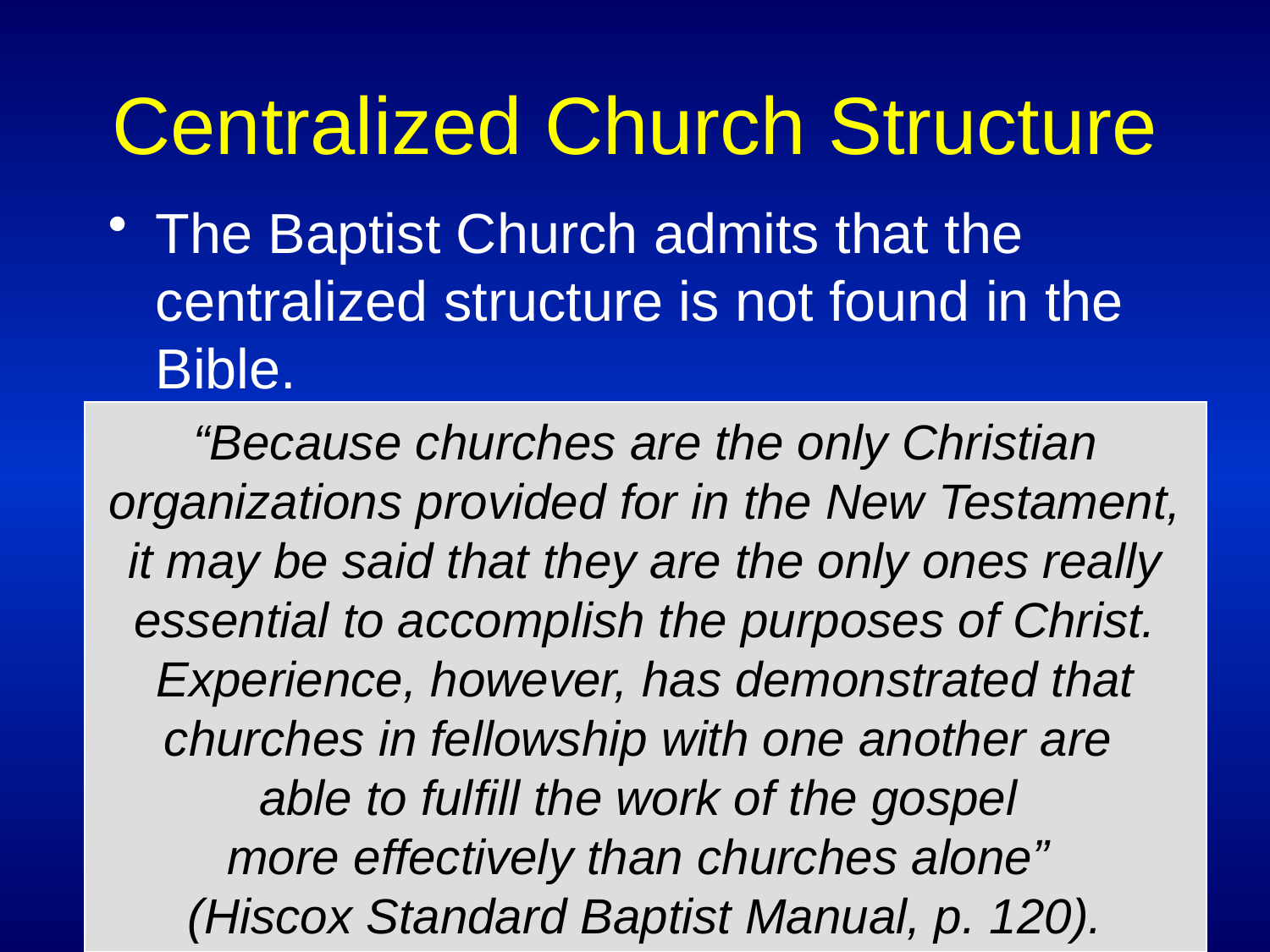

# Centralized Church Structure
The Baptist Church admits that the centralized structure is not found in the Bible.

“Because churches are the only Christian organizations provided for in the New Testament, it may be said that they are the only ones really essential to accomplish the purposes of Christ. Experience, however, has demonstrated that churches in fellowship with one another are
able to fulfill the work of the gospel
more effectively than churches alone”
(Hiscox Standard Baptist Manual, p. 120).